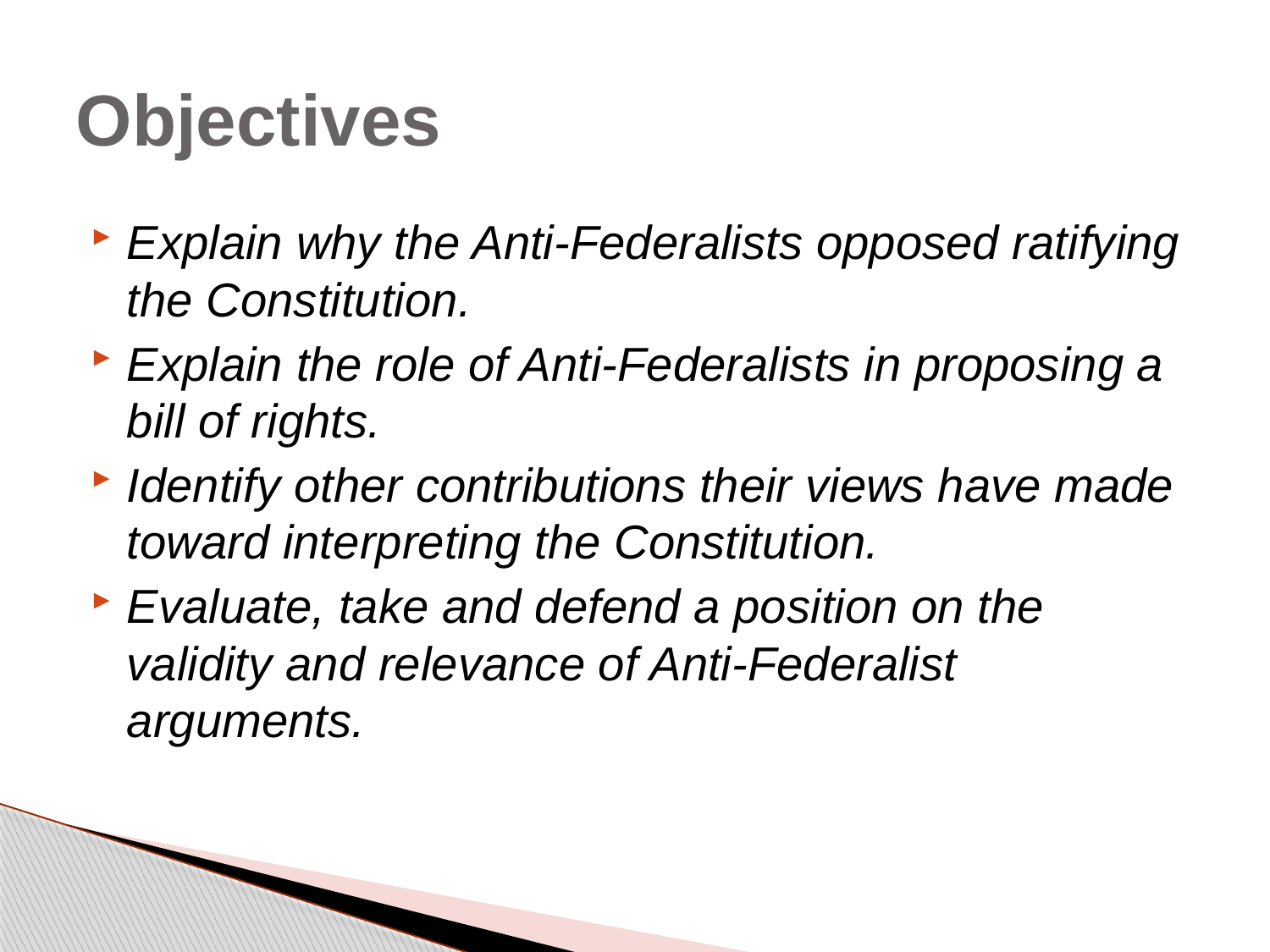

# Objectives
Explain why the Anti-Federalists opposed ratifying the Constitution.
Explain the role of Anti-Federalists in proposing a bill of rights.
Identify other contributions their views have made toward interpreting the Constitution.
Evaluate, take and defend a position on the validity and relevance of Anti-Federalist arguments.